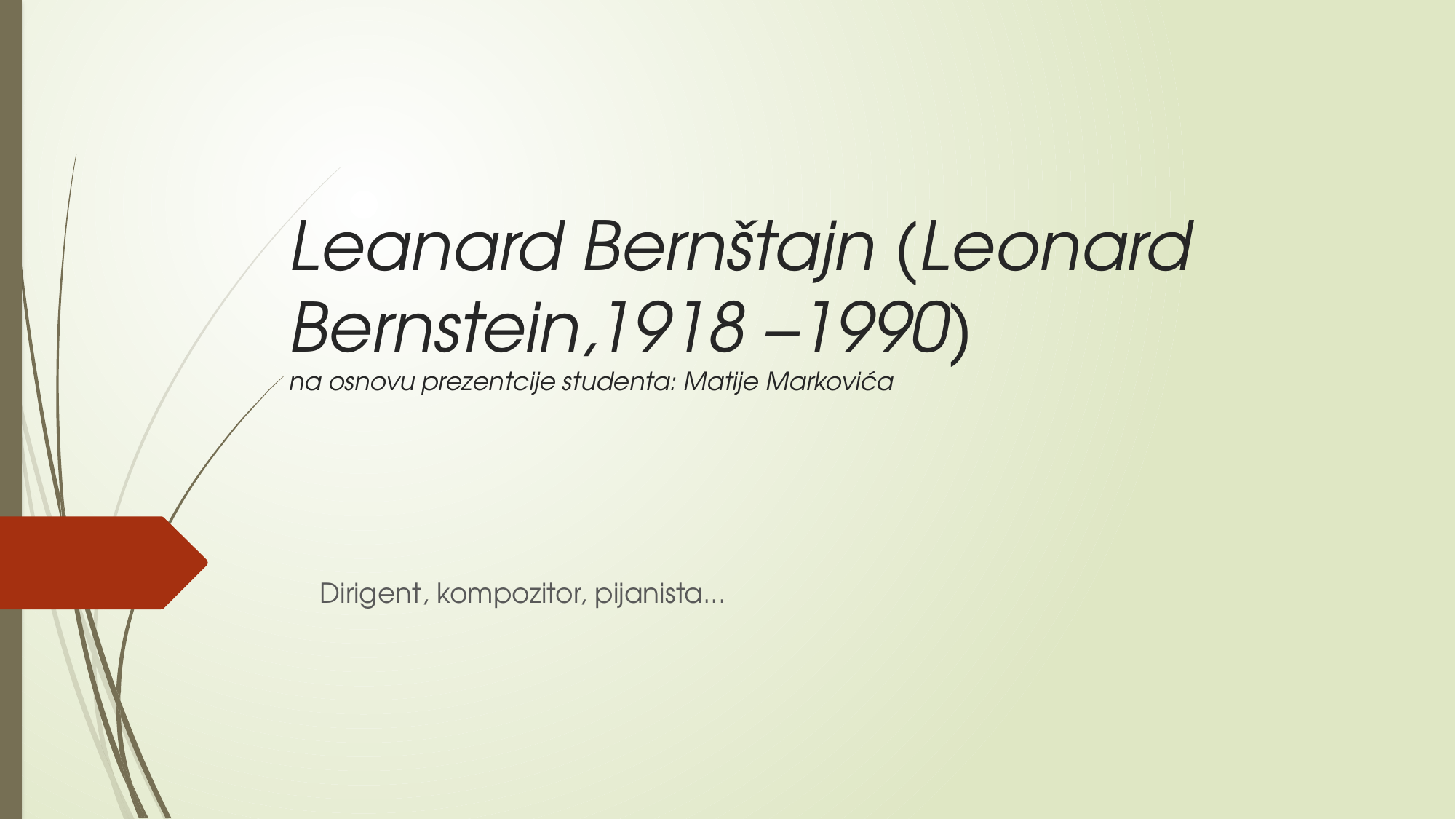

# Leanard Bernštajn (Leonard Bernstein,1918 –1990) na osnovu prezentcije studenta: Matije Markovića
Dirigent, kompozitor, pijanista...